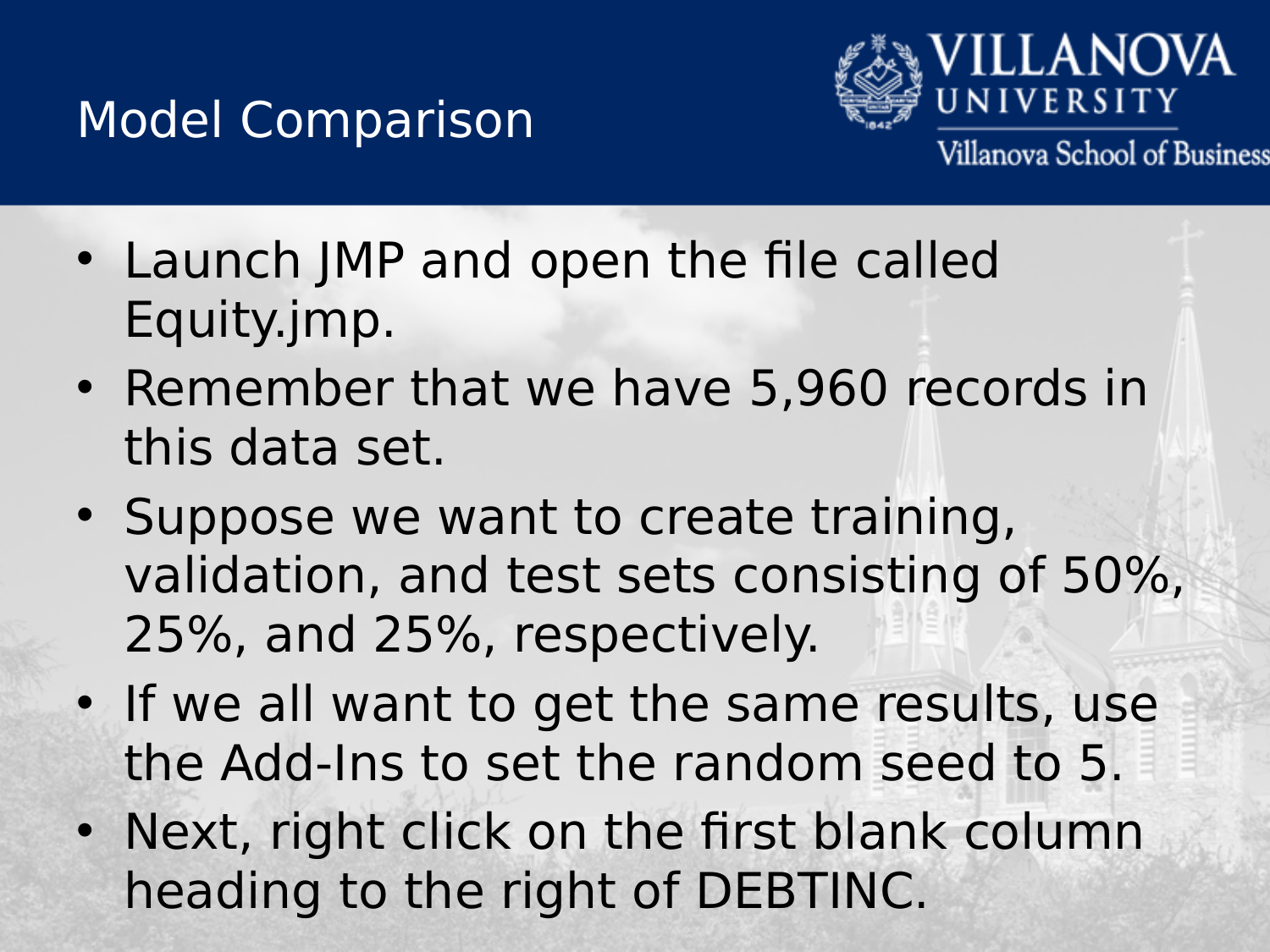

# Model Comparison
Launch JMP and open the file called Equity.jmp.
Remember that we have 5,960 records in this data set.
Suppose we want to create training, validation, and test sets consisting of 50%, 25%, and 25%, respectively.
If we all want to get the same results, use the Add-Ins to set the random seed to 5.
Next, right click on the first blank column heading to the right of DEBTINC.